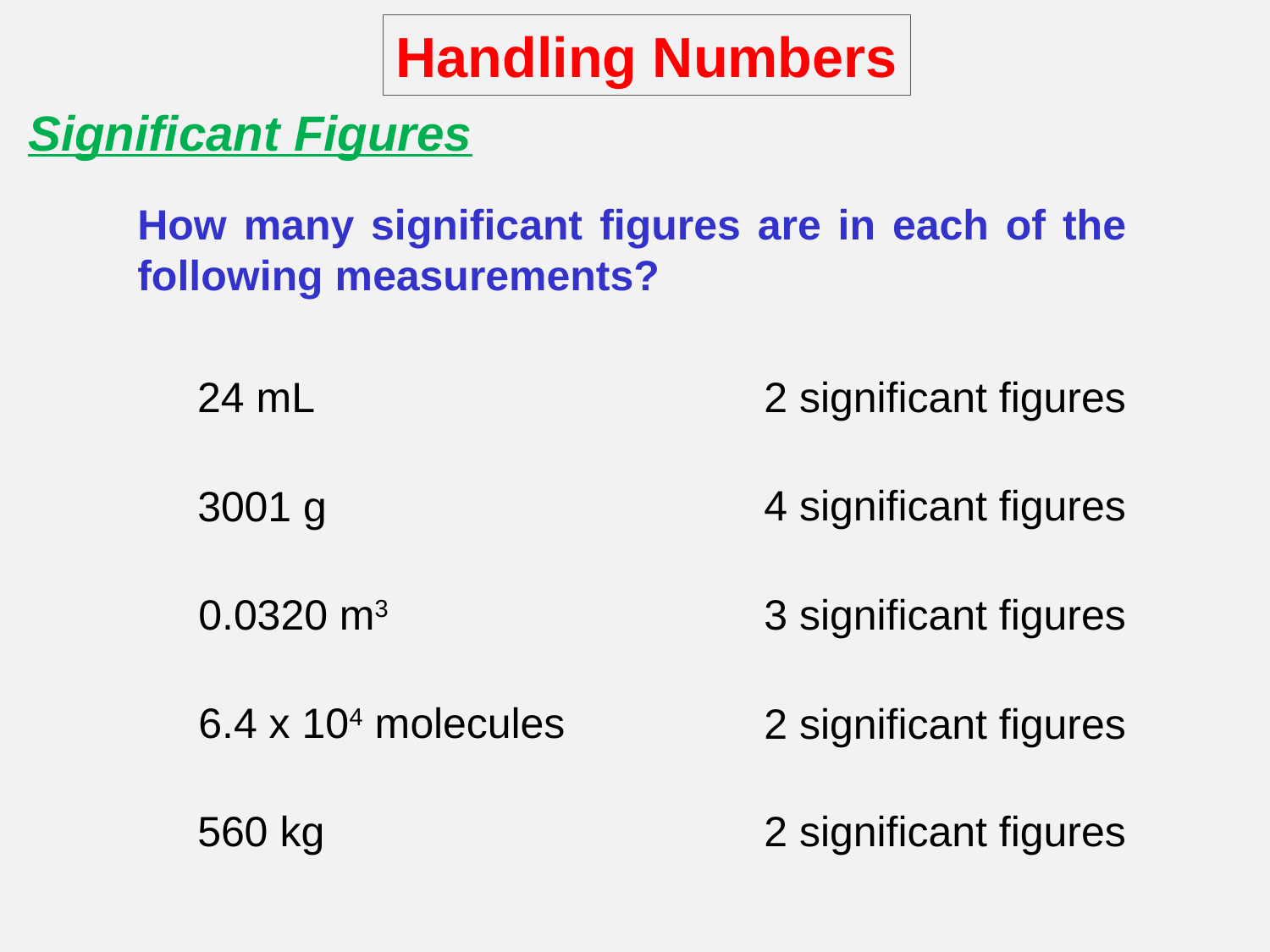

Handling Numbers
Significant Figures
How many significant figures are in each of the following measurements?
24 mL
2 significant figures
4 significant figures
3001 g
0.0320 m3
3 significant figures
6.4 x 104 molecules
2 significant figures
560 kg
2 significant figures